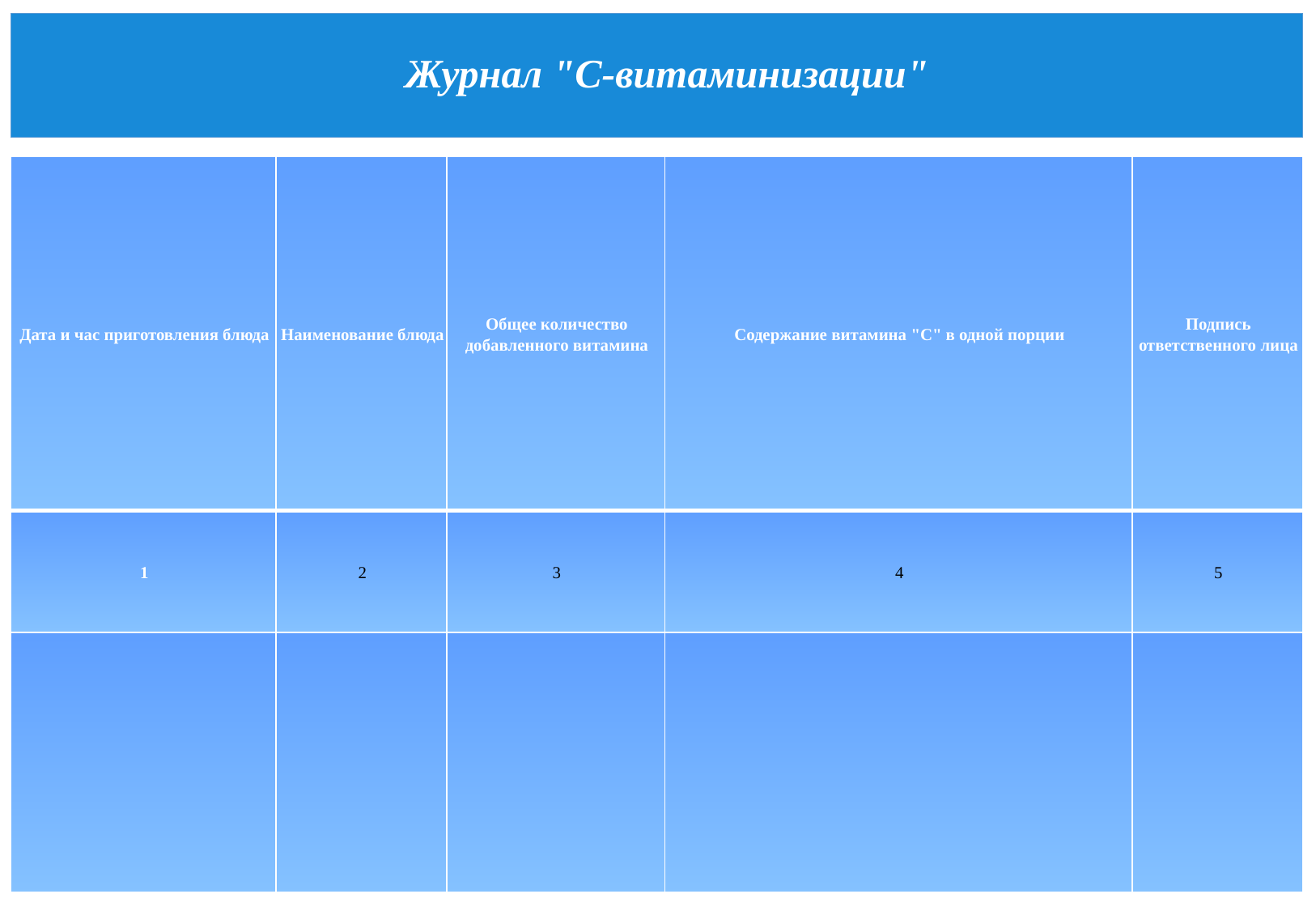

# Журнал "С-витаминизации"
| Дата и час приготовления блюда | Наименование блюда | Общее количество добавленного витамина | Содержание витамина "С" в одной порции | Подпись ответственного лица |
| --- | --- | --- | --- | --- |
| 1 | 2 | 3 | 4 | 5 |
|  |  |  |  |  |
34